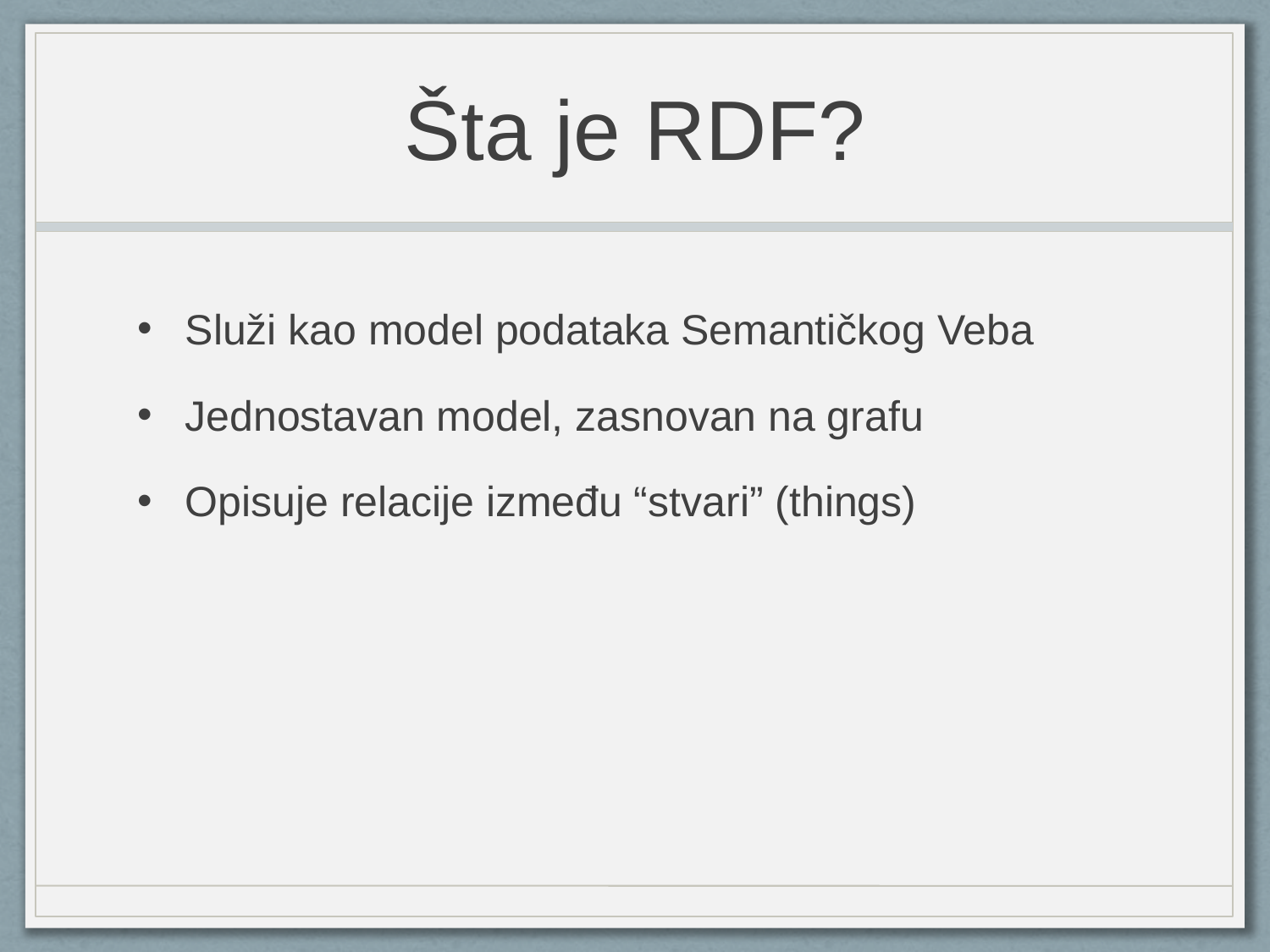

# Šta je RDF?
Služi kao model podataka Semantičkog Veba
Jednostavan model, zasnovan na grafu
Opisuje relacije između “stvari” (things)